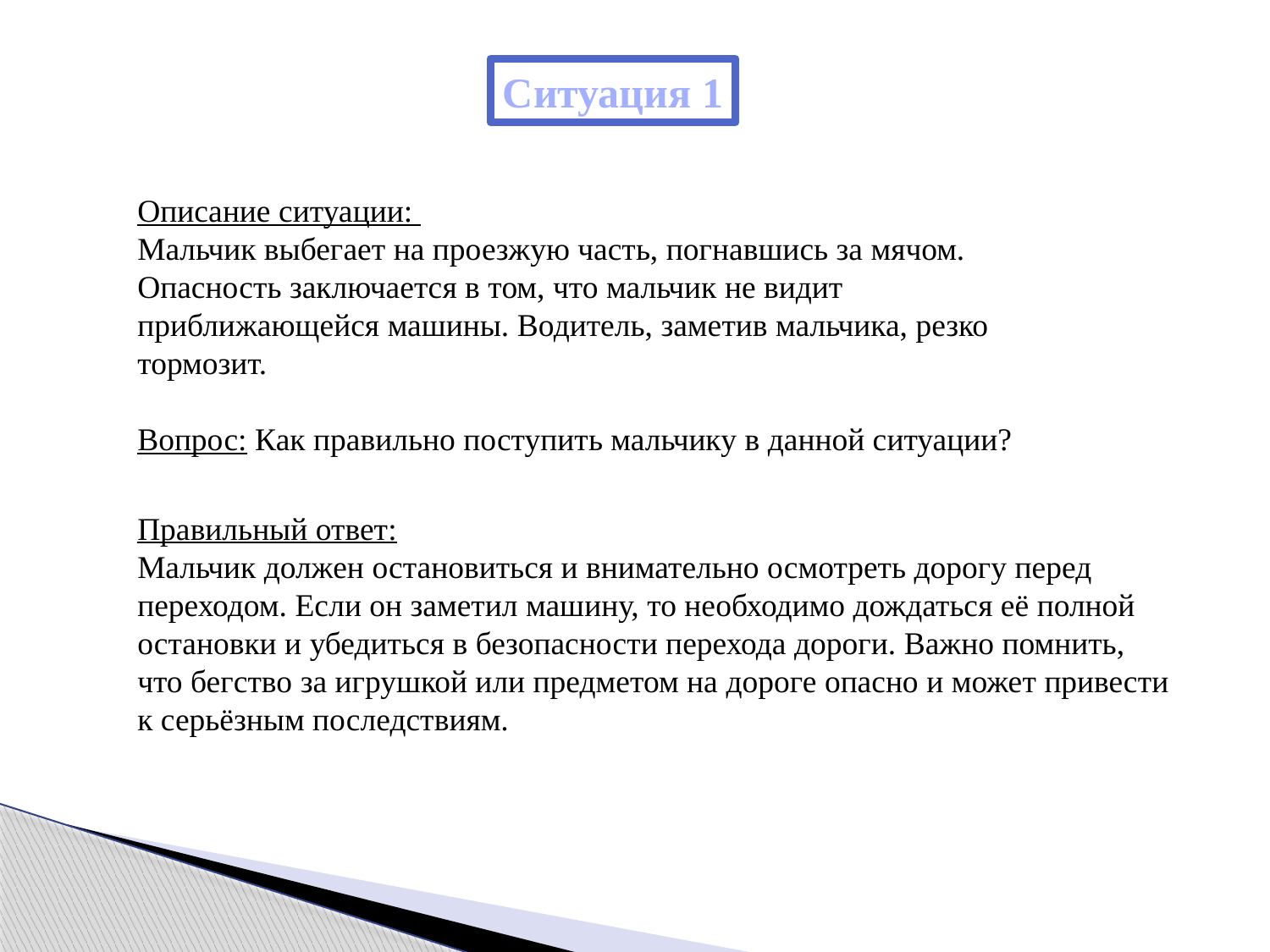

Ситуация 1
Описание ситуации:
Мальчик выбегает на проезжую часть, погнавшись за мячом. Опасность заключается в том, что мальчик не видит приближающейся машины. Водитель, заметив мальчика, резко тормозит.

Вопрос: Как правильно поступить мальчику в данной ситуации?

Правильный ответ:
Мальчик должен остановиться и внимательно осмотреть дорогу перед переходом. Если он заметил машину, то необходимо дождаться её полной остановки и убедиться в безопасности перехода дороги. Важно помнить, что бегство за игрушкой или предметом на дороге опасно и может привести к серьёзным последствиям.